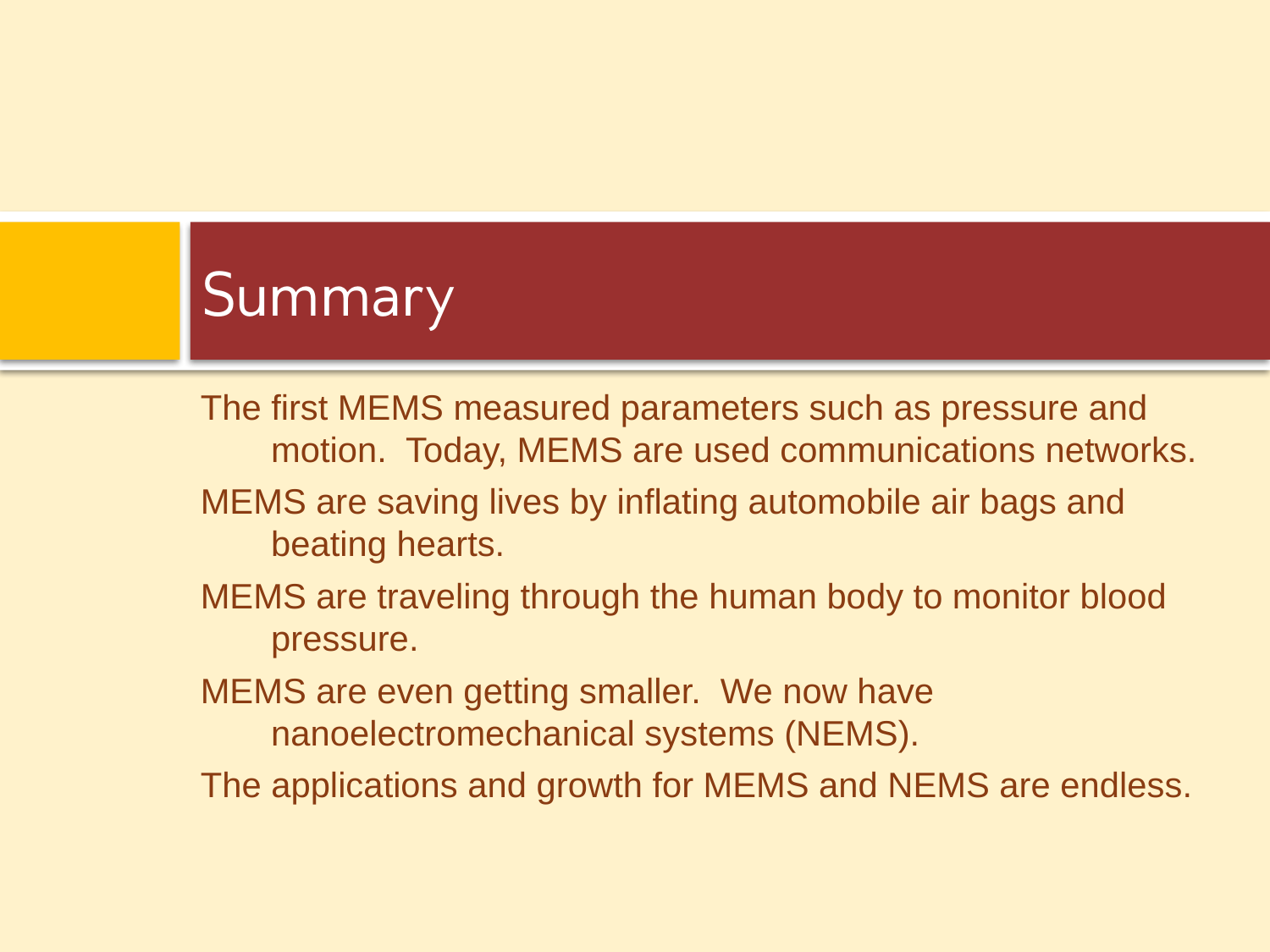

# Summary
The first MEMS measured parameters such as pressure and motion.  Today, MEMS are used communications networks.
MEMS are saving lives by inflating automobile air bags and beating hearts.
MEMS are traveling through the human body to monitor blood pressure.
MEMS are even getting smaller.  We now have nanoelectromechanical systems (NEMS).
The applications and growth for MEMS and NEMS are endless.